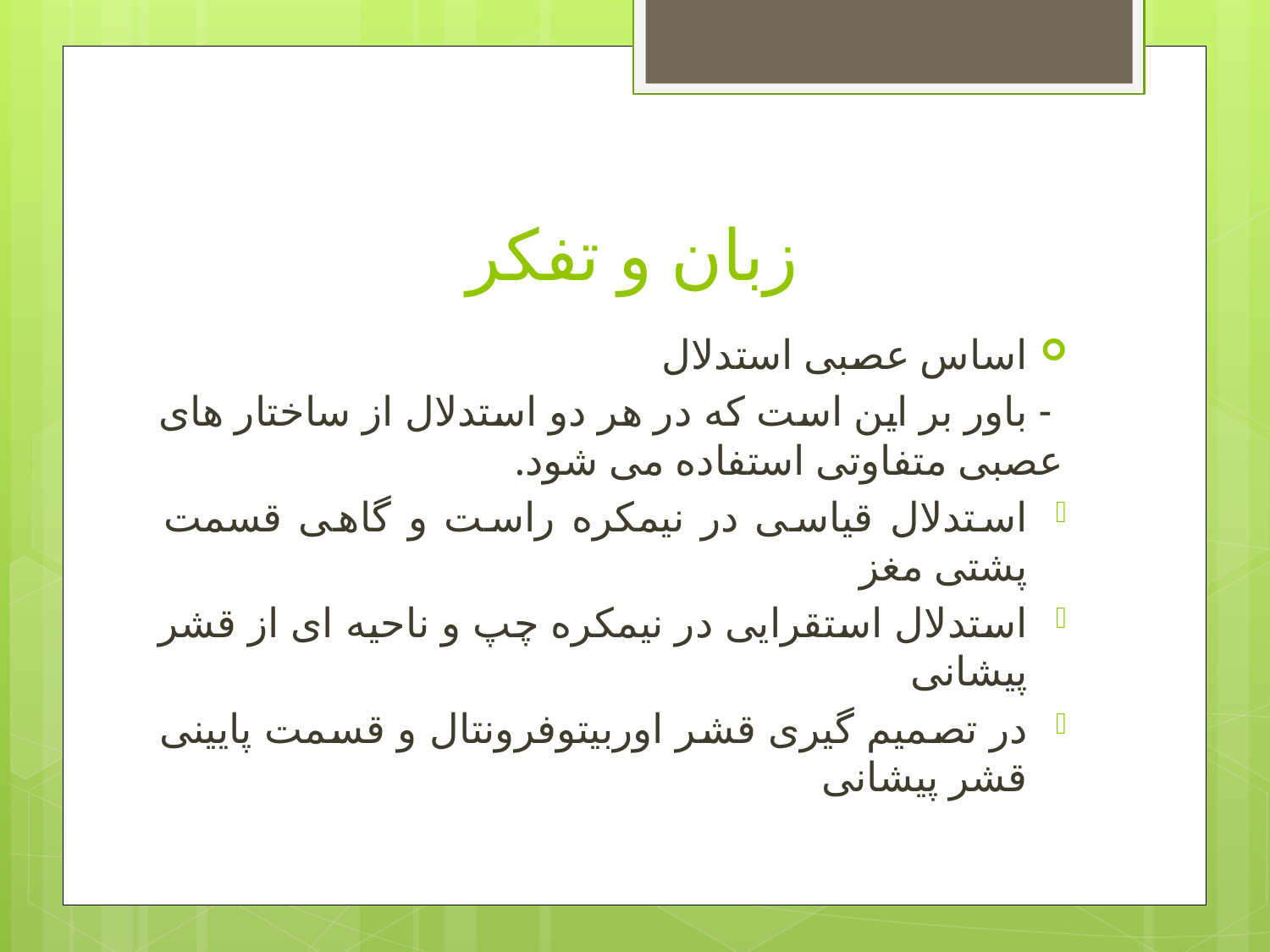

# زبان و تفکر
اساس عصبی استدلال
 - باور بر این است که در هر دو استدلال از ساختار های عصبی متفاوتی استفاده می شود.
استدلال قیاسی در نیمکره راست و گاهی قسمت پشتی مغز
استدلال استقرایی در نیمکره چپ و ناحیه ای از قشر پیشانی
در تصمیم گیری قشر اوربیتوفرونتال و قسمت پایینی قشر پیشانی